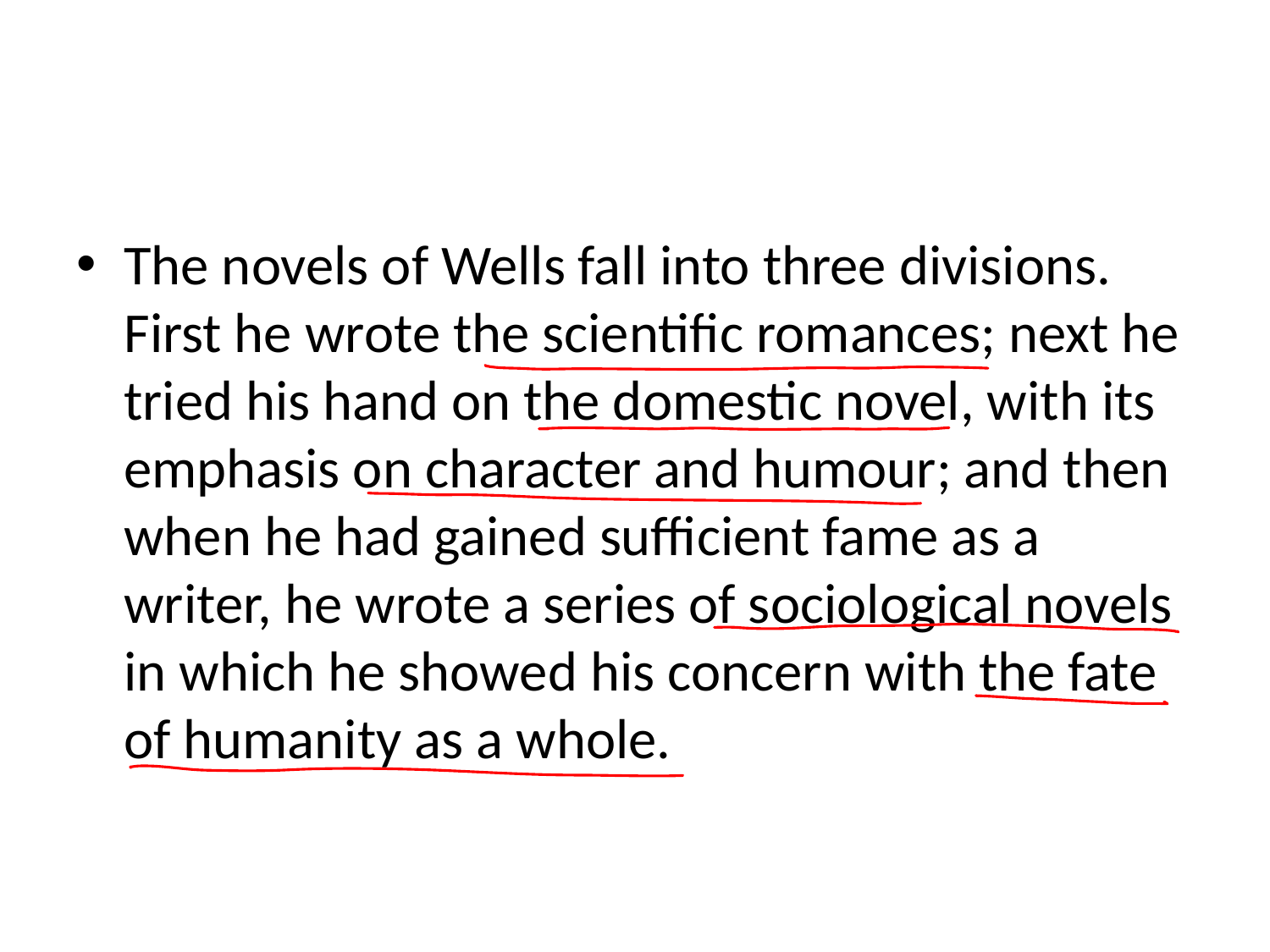

#
The novels of Wells fall into three divisions. First he wrote the scientific romances; next he tried his hand on the domestic novel, with its emphasis on character and humour; and then when he had gained sufficient fame as a writer, he wrote a series of sociological novels in which he showed his concern with the fate of humanity as a whole.